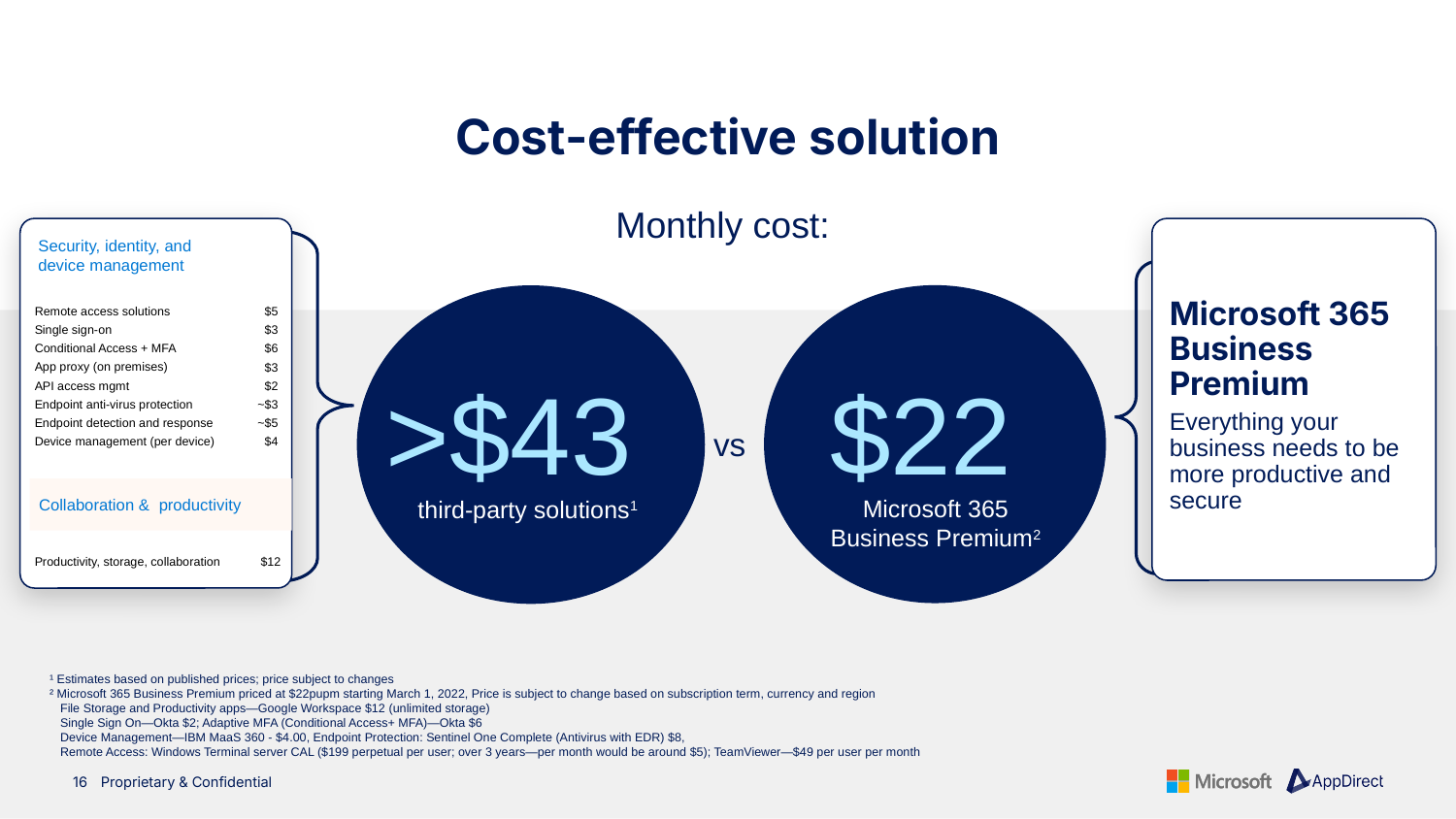

# Cost-effective solution
Monthly cost:

Security, identity, and device management

Microsoft 365
Business Premium
Everything your business needs to be more productive and secure

Remote access solutions
Single sign-on
Conditional Access + MFA
App proxy (on premises)
API access mgmt
Endpoint anti-virus protection
Endpoint detection and response
Device management (per device)
$5
$3
$6
$3
$2
~$3
~$5
$4
$22
>$43
vs
  Collaboration &  productivity
Microsoft 365 Business Premium2
third-party solutions1
Productivity, storage, collaboration
$12
¹ Estimates based on published prices; price subject to changes
² Microsoft 365 Business Premium priced at $22pupm starting March 1, 2022, Price is subject to change based on subscription term, currency and region
File Storage and Productivity apps—Google Workspace $12 (unlimited storage)
Single Sign On—Okta $2; Adaptive MFA (Conditional Access+ MFA)—Okta $6
Device Management—IBM MaaS 360 - $4.00, Endpoint Protection: Sentinel One Complete (Antivirus with EDR) $8,
Remote Access: Windows Terminal server CAL ($199 perpetual per user; over 3 years—per month would be around $5); TeamViewer—$49 per user per month
16